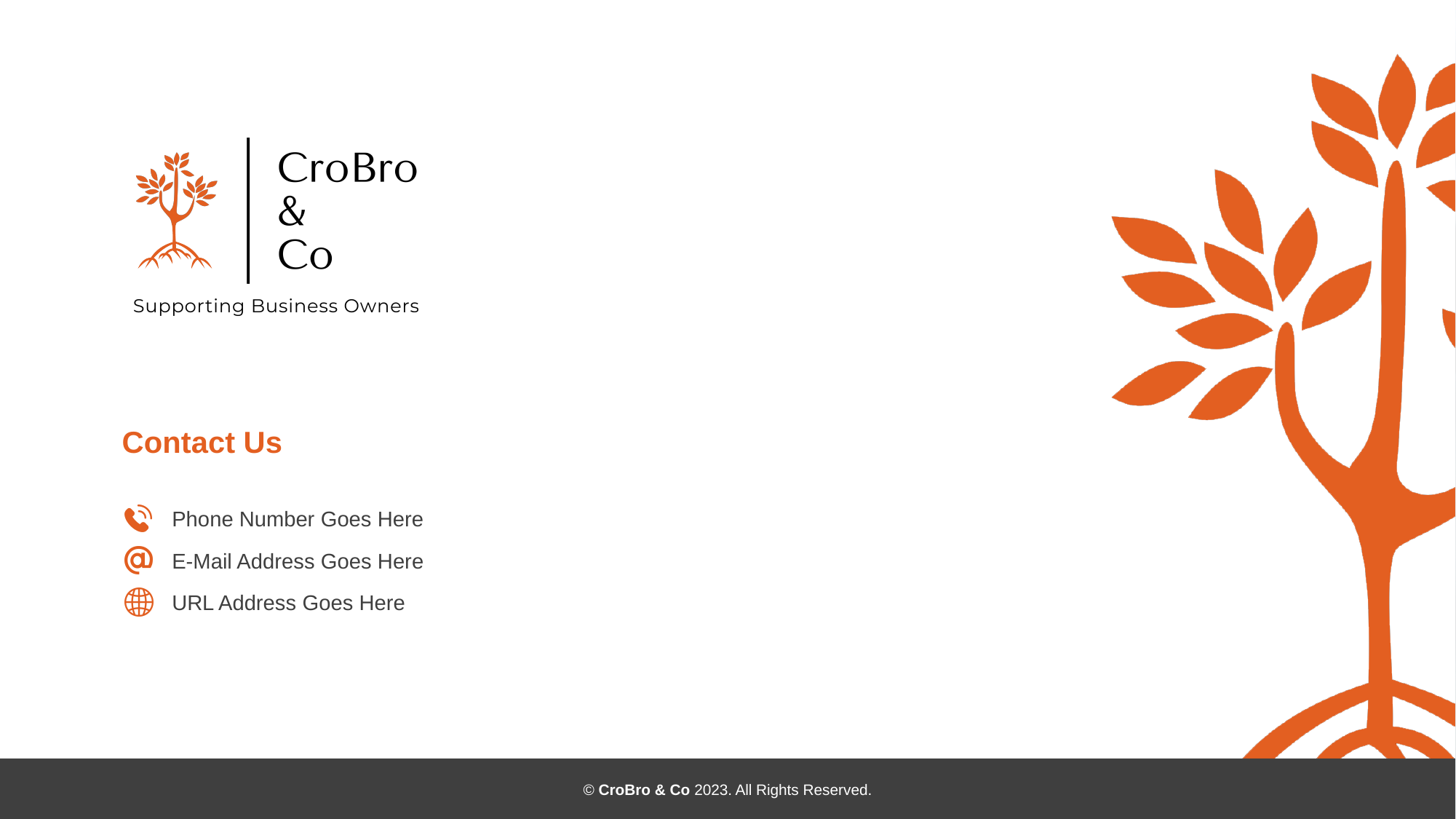

Contact Us
Phone Number Goes Here

E-Mail Address Goes Here
URL Address Goes Here
© CroBro & Co 2023. All Rights Reserved.